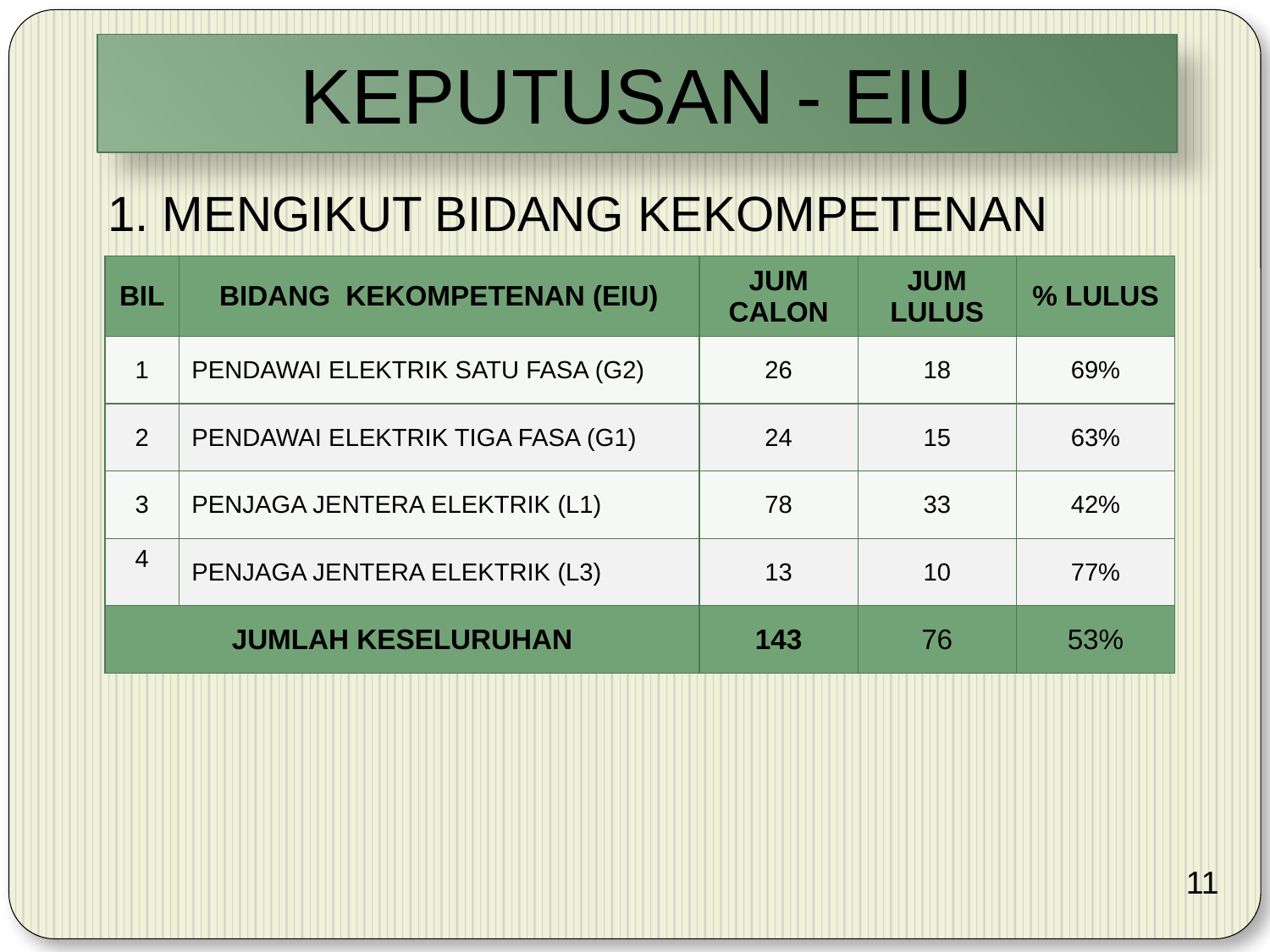

# KEPUTUSAN - EIU
1. MENGIKUT BIDANG KEKOMPETENAN
| BIL | BIDANG KEKOMPETENAN (EIU) | JUM CALON | JUM LULUS | % LULUS |
| --- | --- | --- | --- | --- |
| 1 | PENDAWAI ELEKTRIK SATU FASA (G2) | 26 | 18 | 69% |
| 2 | PENDAWAI ELEKTRIK TIGA FASA (G1) | 24 | 15 | 63% |
| 3 | PENJAGA JENTERA ELEKTRIK (L1) | 78 | 33 | 42% |
| 4 | PENJAGA JENTERA ELEKTRIK (L3) | 13 | 10 | 77% |
| JUMLAH KESELURUHAN |  | 143 | 76 | 53% |
11